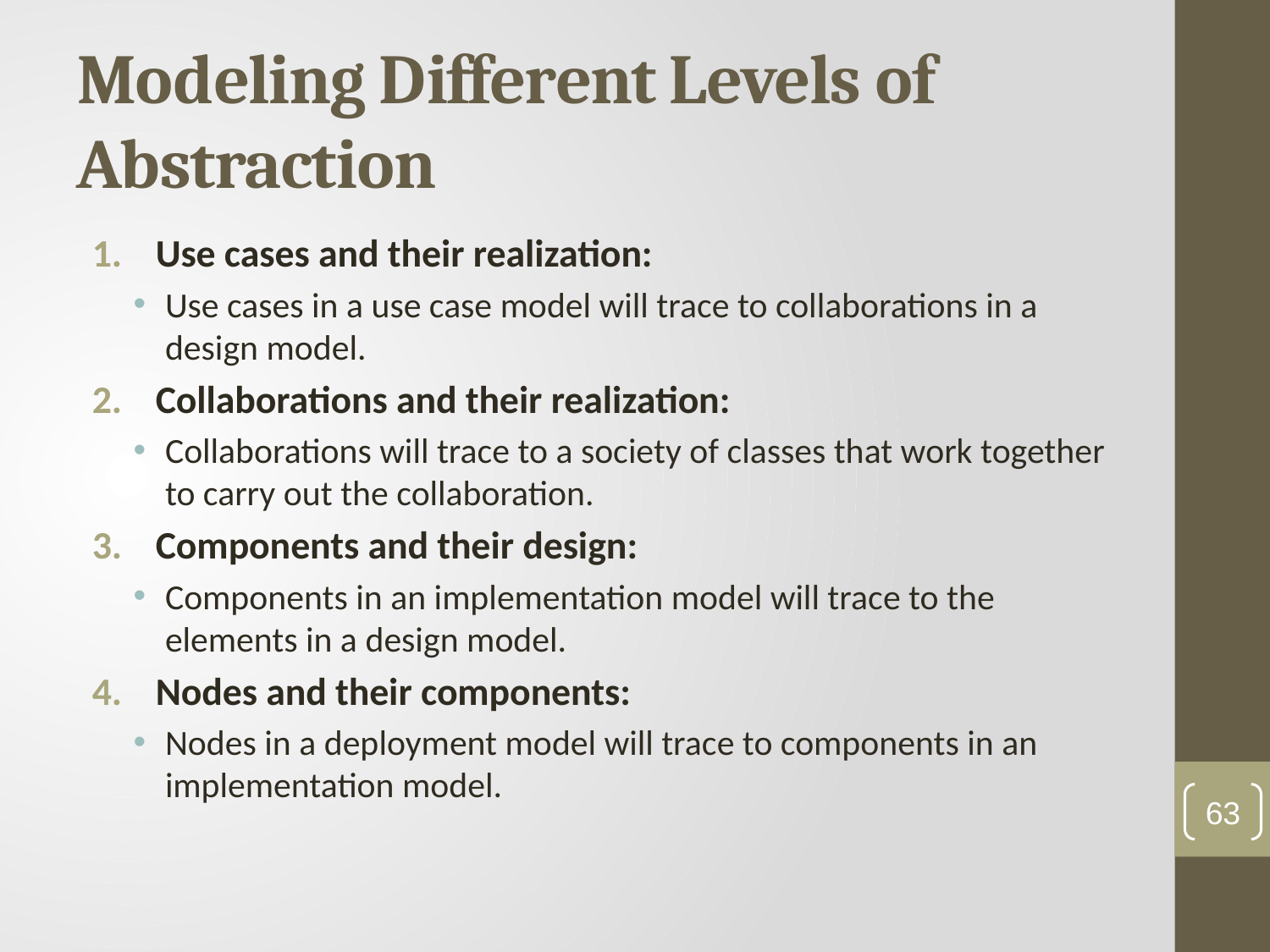

# Modeling Different Levels of Abstraction
Use cases and their realization:
Use cases in a use case model will trace to collaborations in a design model.
Collaborations and their realization:
Collaborations will trace to a society of classes that work together to carry out the collaboration.
Components and their design:
Components in an implementation model will trace to the elements in a design model.
Nodes and their components:
Nodes in a deployment model will trace to components in an implementation model.

63